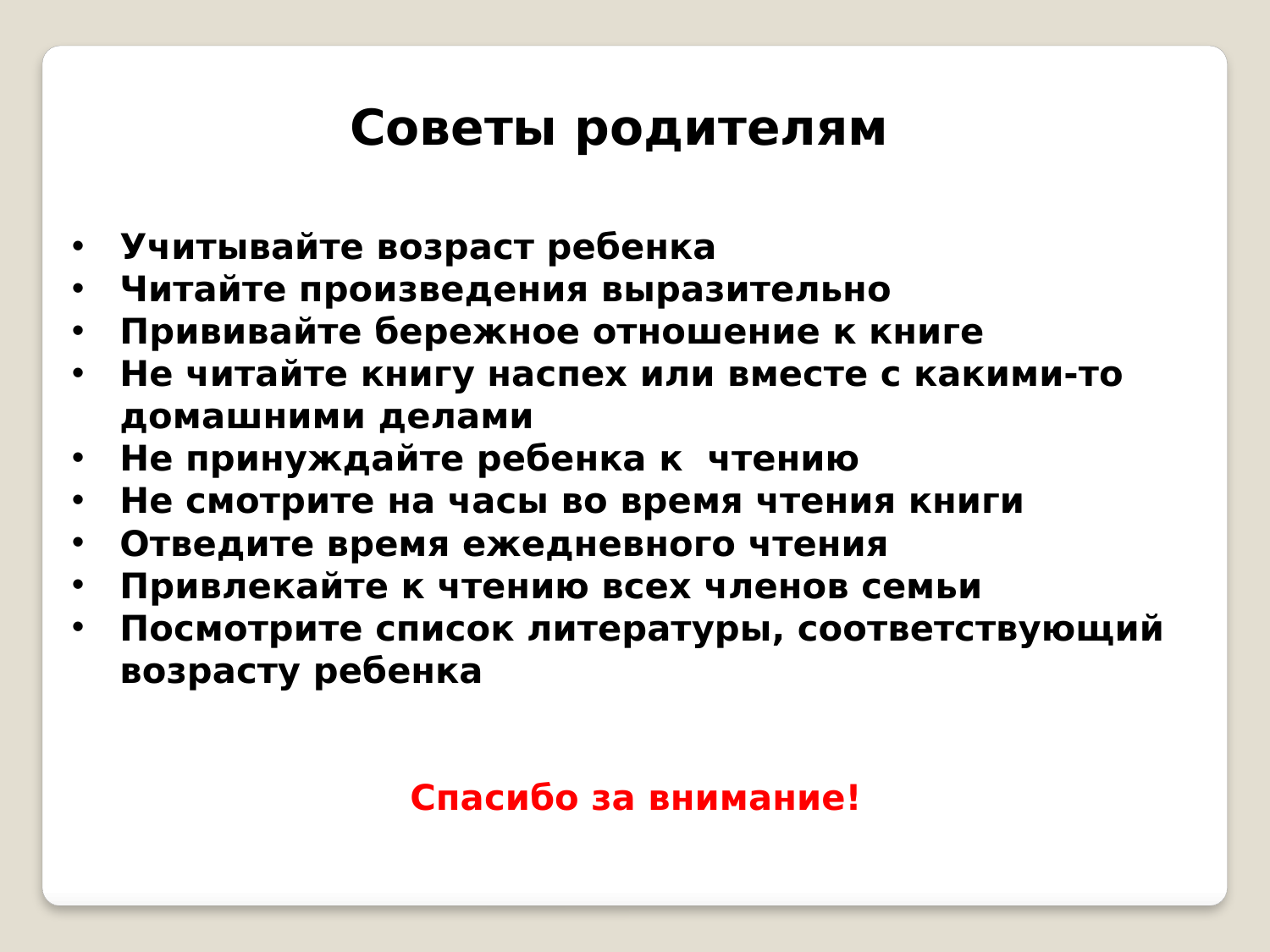

Советы родителям
Учитывайте возраст ребенка
Читайте произведения выразительно
Прививайте бережное отношение к книге
Не читайте книгу наспех или вместе с какими-то домашними делами
Не принуждайте ребенка к  чтению
Не смотрите на часы во время чтения книги
Отведите время ежедневного чтения
Привлекайте к чтению всех членов семьи
Посмотрите список литературы, соответствующий возрасту ребенка

Спасибо за внимание!